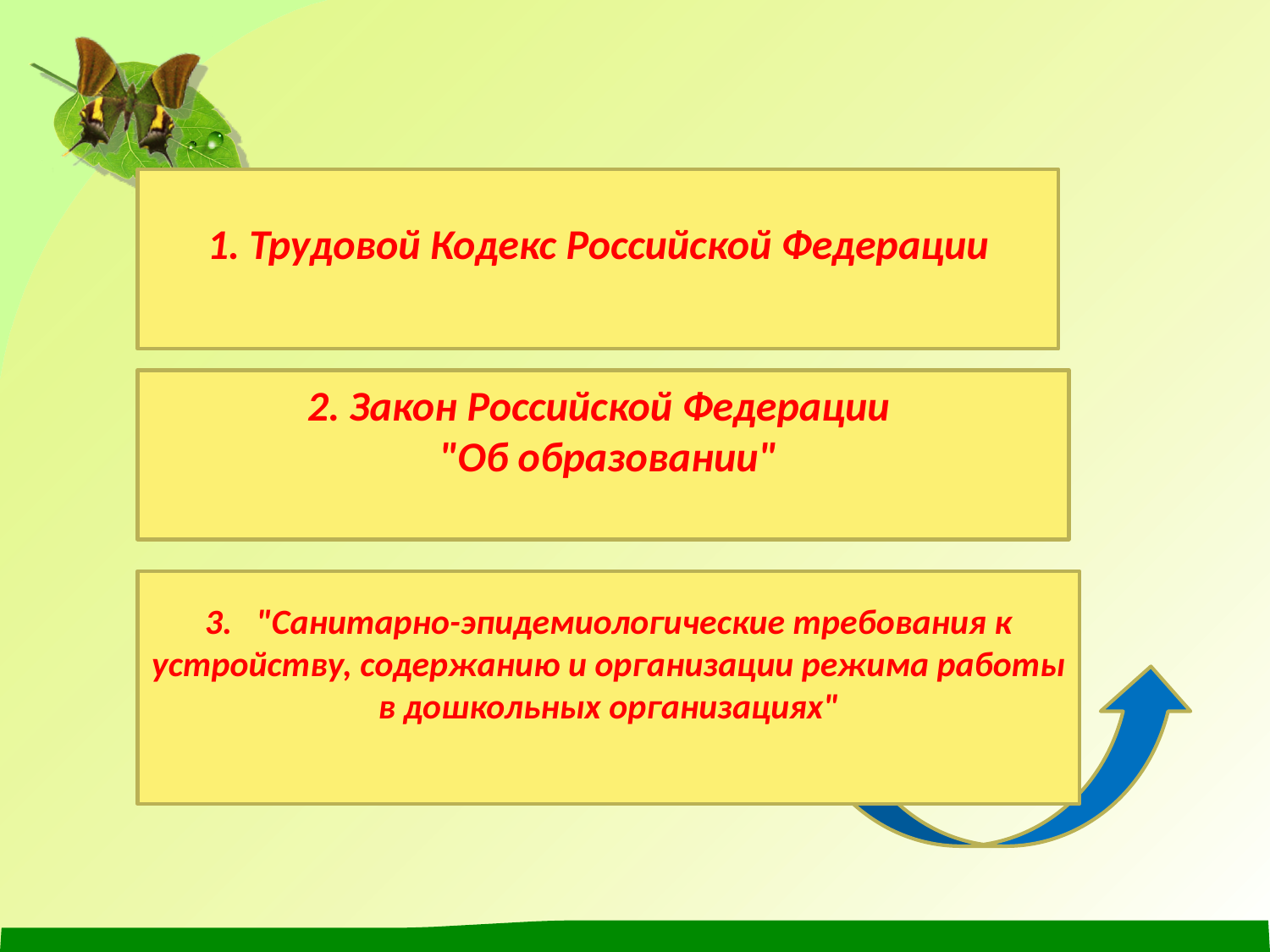

1. Трудовой Кодекс Российской Федерации

#
2. Закон Российской Федерации
 "Об образовании"

3.   "Санитарно-эпидемиологические требования к устройству, содержанию и организации режима работы в дошкольных организациях"